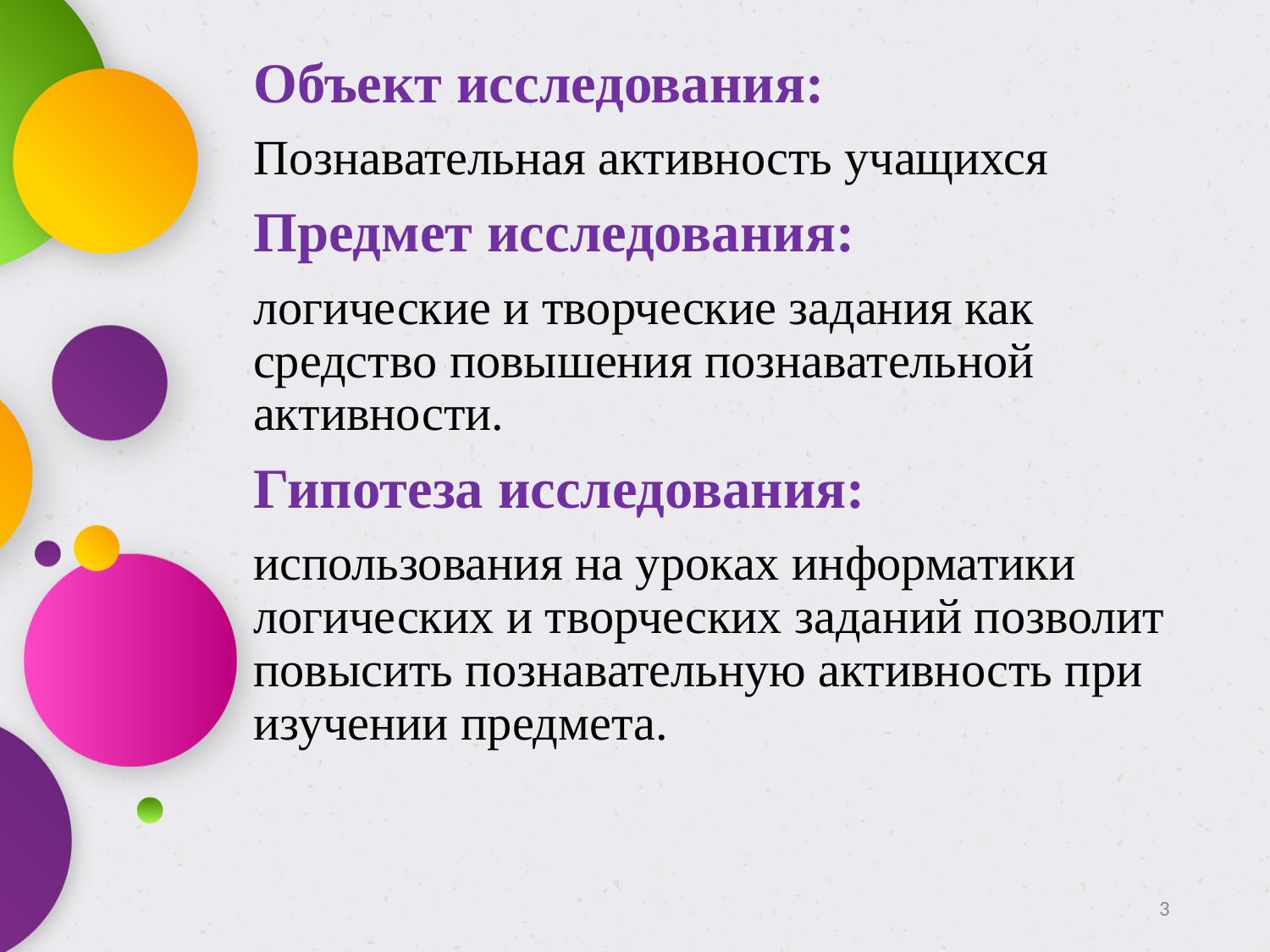

Объект исследования:
Познавательная активность учащихся
Предмет исследования:
логические и творческие задания как средство повышения познавательной активности.
Гипотеза исследования:
использования на уроках информатики  логических и творческих заданий позволит повысить познавательную активность при изучении предмета.

3